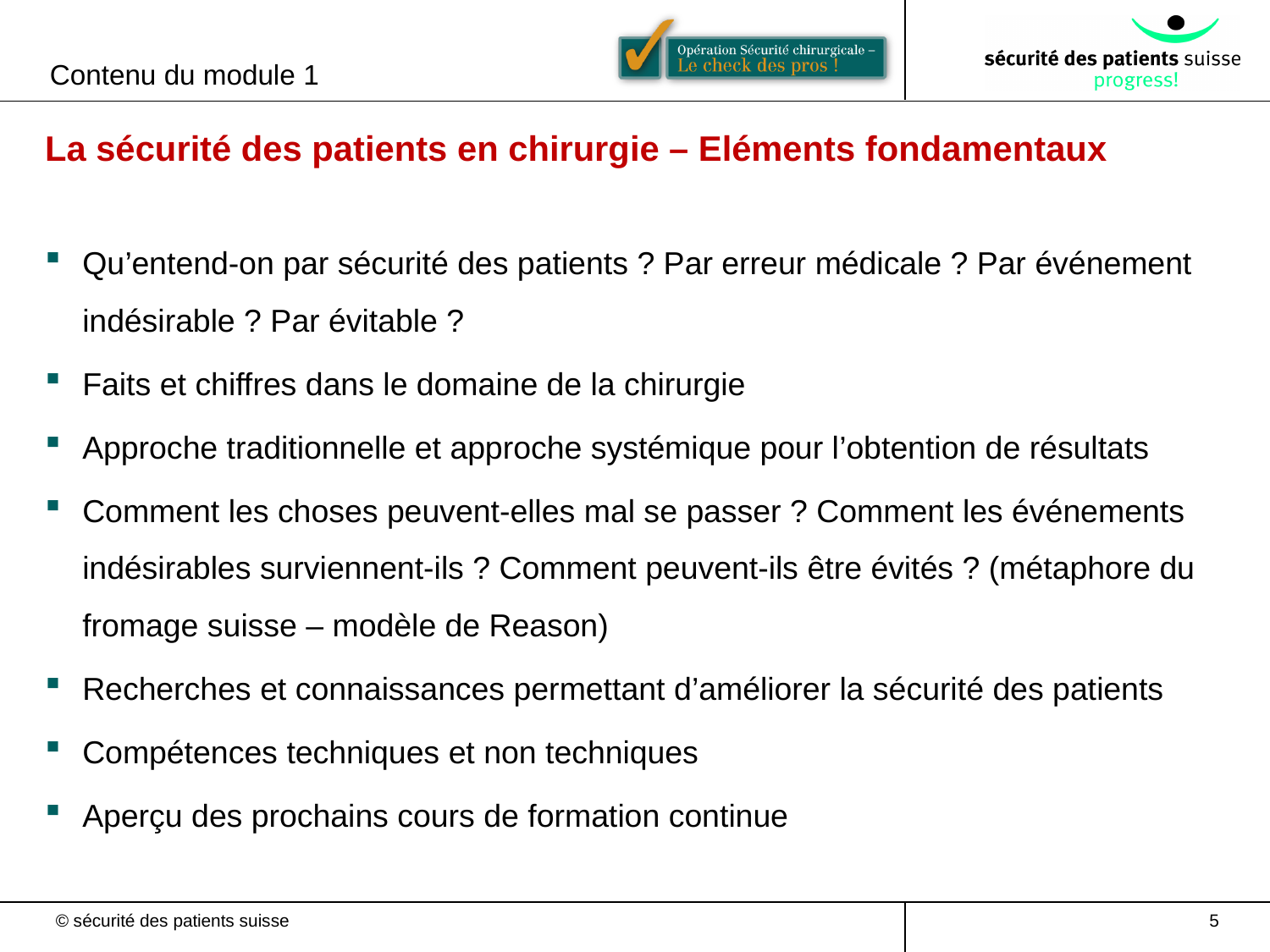

Contenu du module 1
La sécurité des patients en chirurgie – Eléments fondamentaux

Qu’entend-on par sécurité des patients ? Par erreur médicale ? Par événement indésirable ? Par évitable ?
Faits et chiffres dans le domaine de la chirurgie
Approche traditionnelle et approche systémique pour l’obtention de résultats
Comment les choses peuvent-elles mal se passer ? Comment les événements indésirables surviennent-ils ? Comment peuvent-ils être évités ? (métaphore du fromage suisse – modèle de Reason)
Recherches et connaissances permettant d’améliorer la sécurité des patients
Compétences techniques et non techniques
Aperçu des prochains cours de formation continue

5